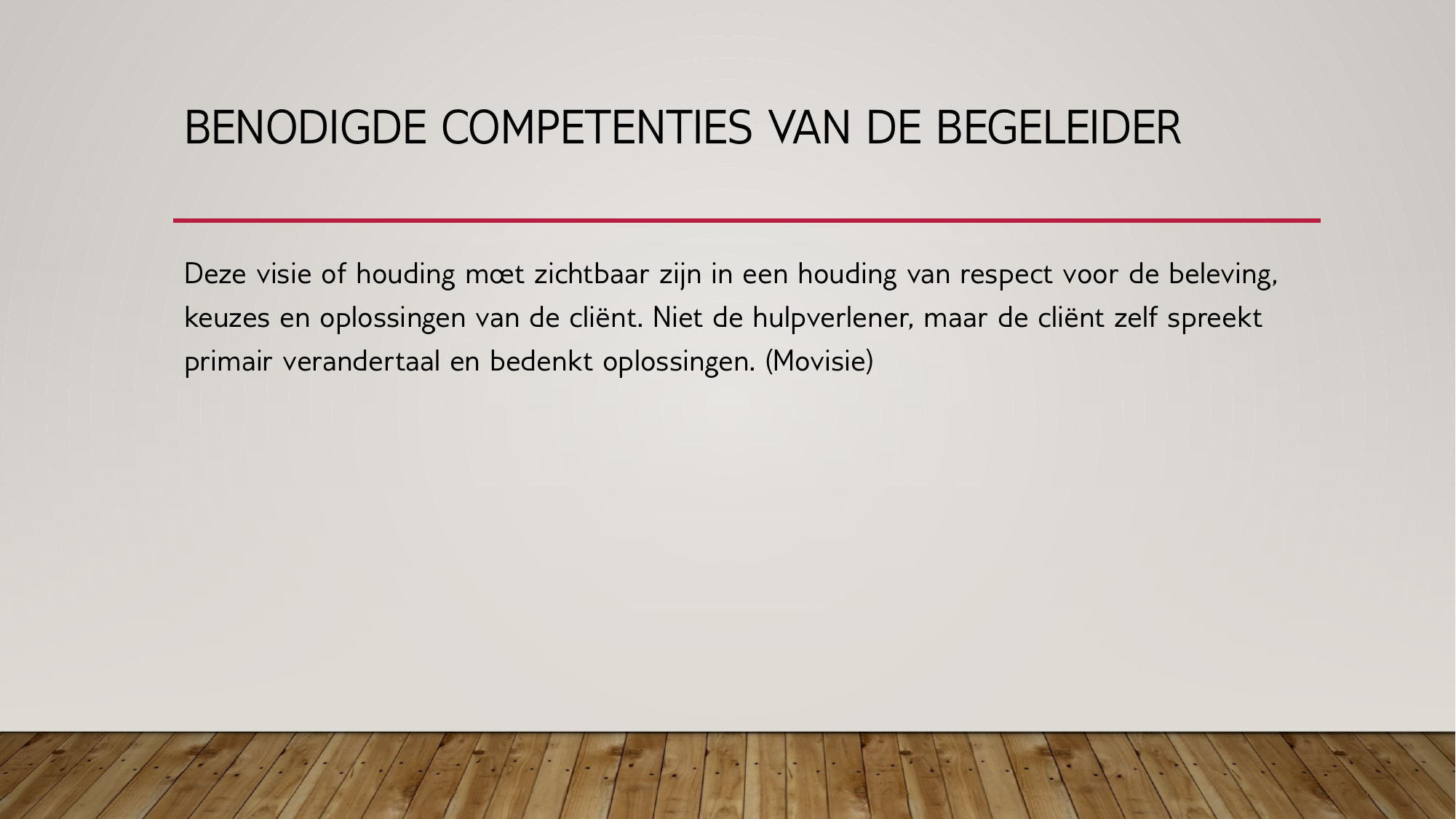

# Benodigde competenties van de begeleider
Deze visie of houding moet zichtbaar zijn in een houding van respect voor de beleving, keuzes en oplossingen van de cliënt. Niet de hulpverlener, maar de cliënt zelf spreekt primair verandertaal en bedenkt oplossingen. (Movisie)